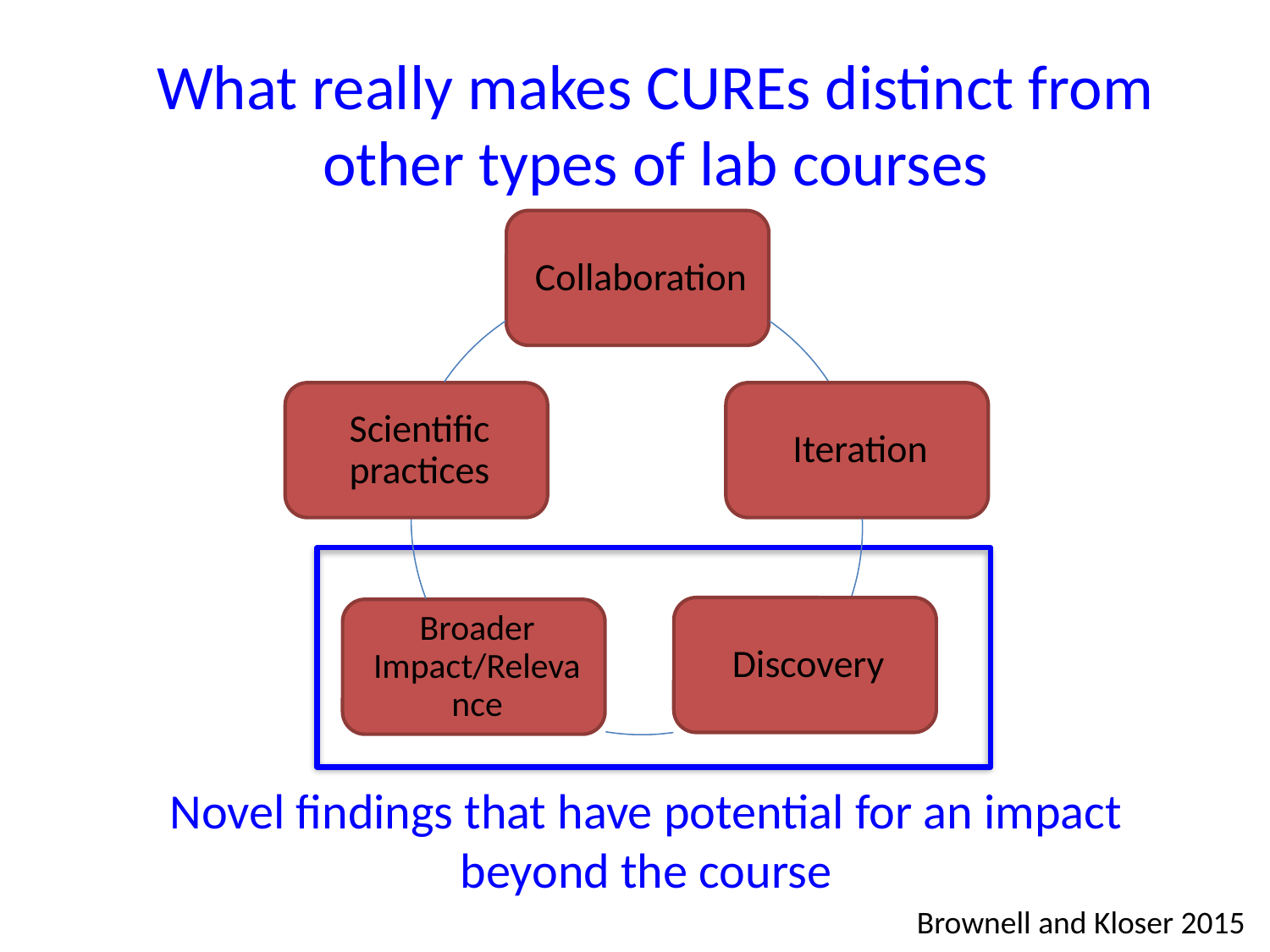

What really makes CUREs distinct from other types of lab courses

Collaboration
Iteration
Discovery
Broader Impact/Relevance
Scientific practices

Novel findings that have potential for an impact beyond the course
Brownell and Kloser 2015